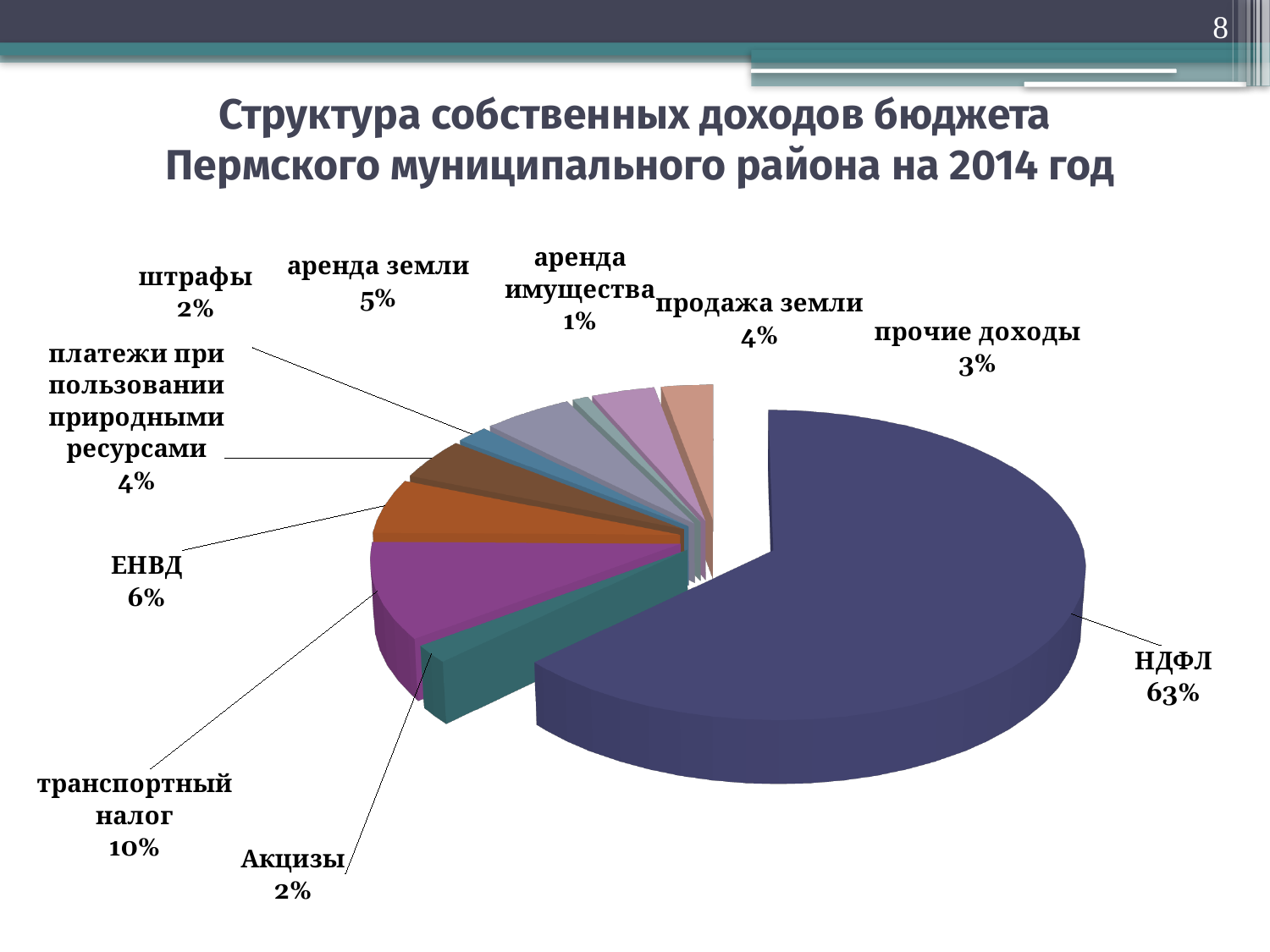

8
# Структура собственных доходов бюджета Пермского муниципального района на 2014 год

[unsupported chart]